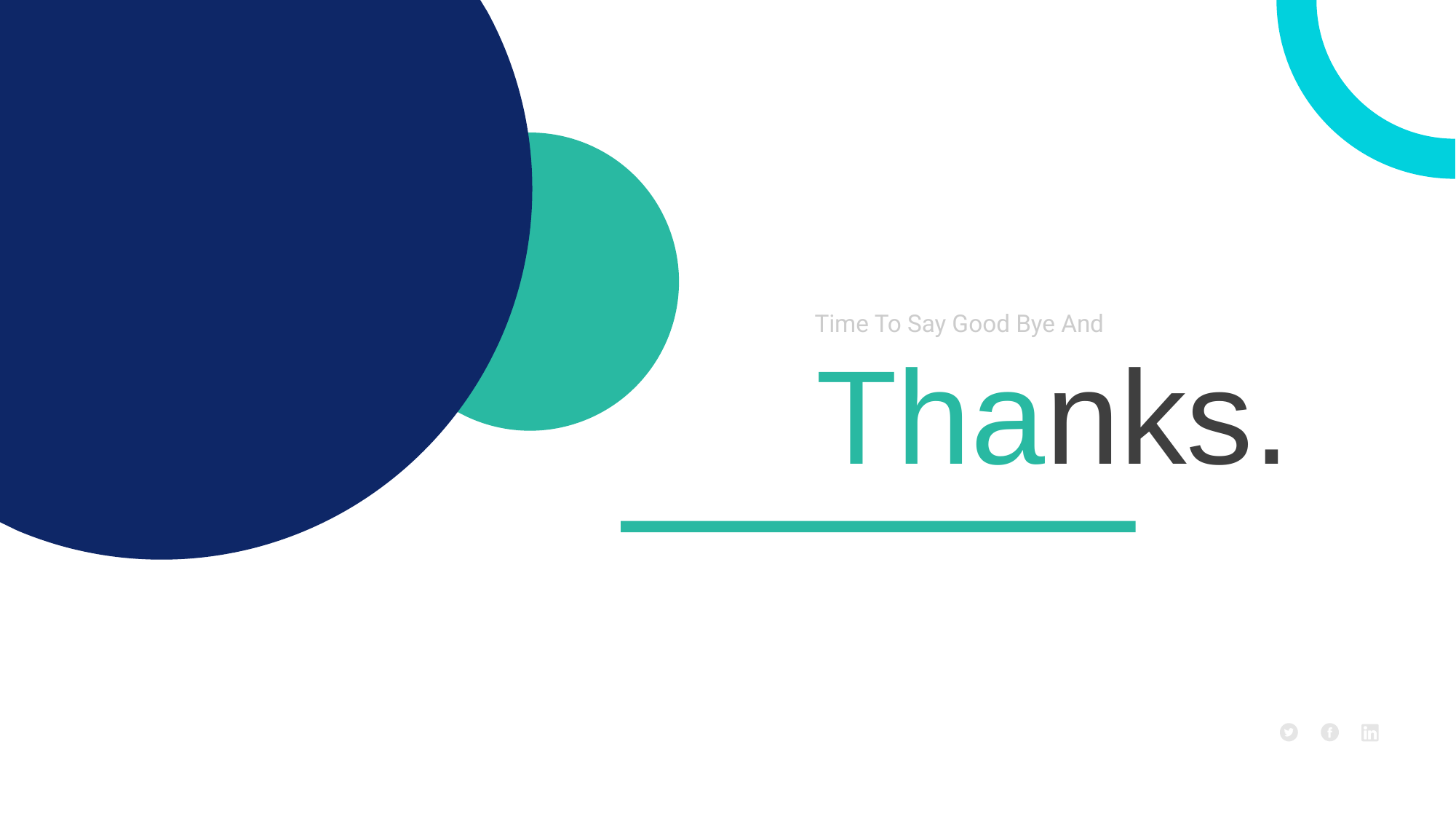

Time To Say Good Bye And
Thanks.